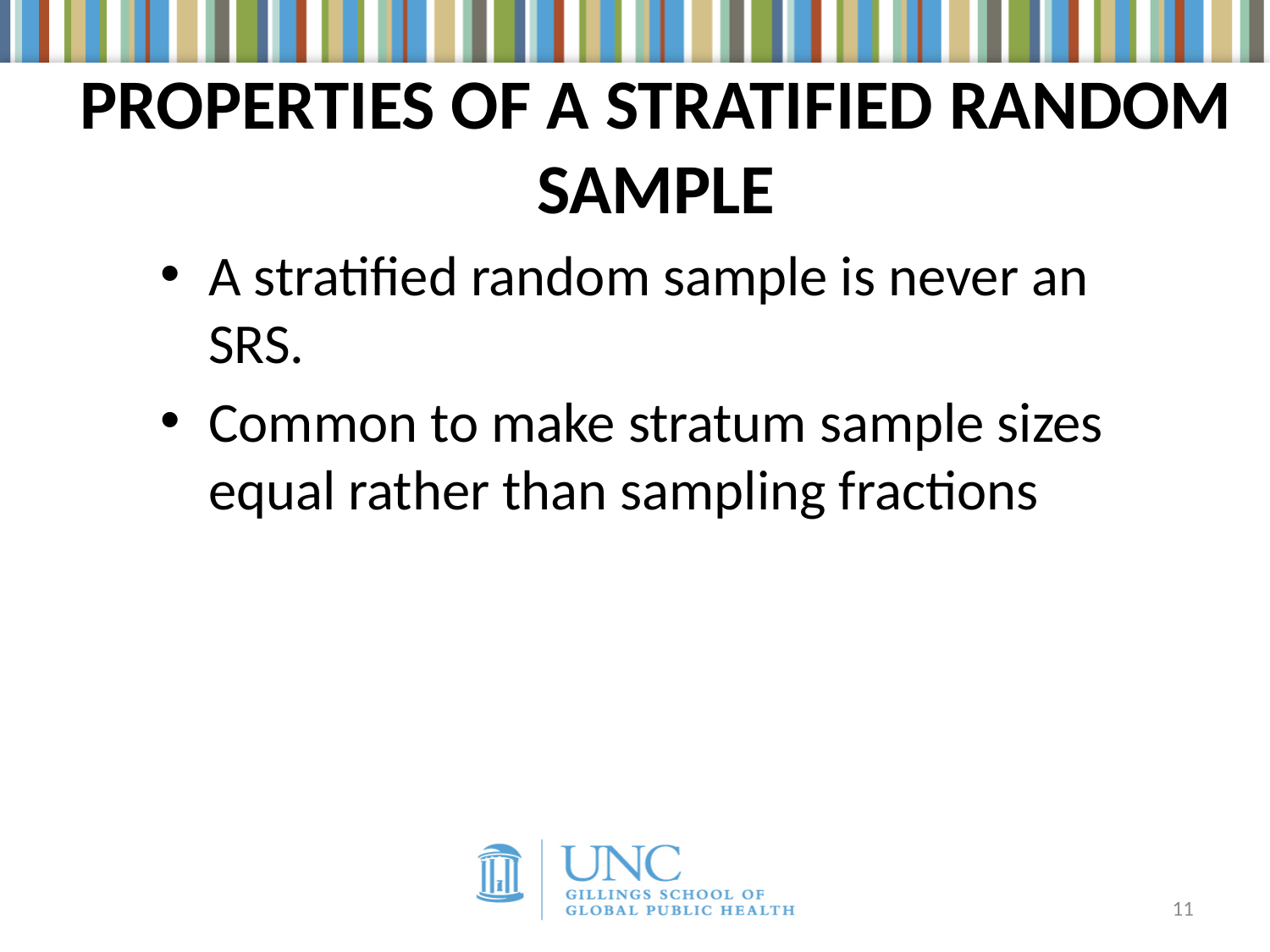

# PROPERTIES OF A STRATIFIED RANDOM SAMPLE
A stratified random sample is never an SRS.
Common to make stratum sample sizes equal rather than sampling fractions

11